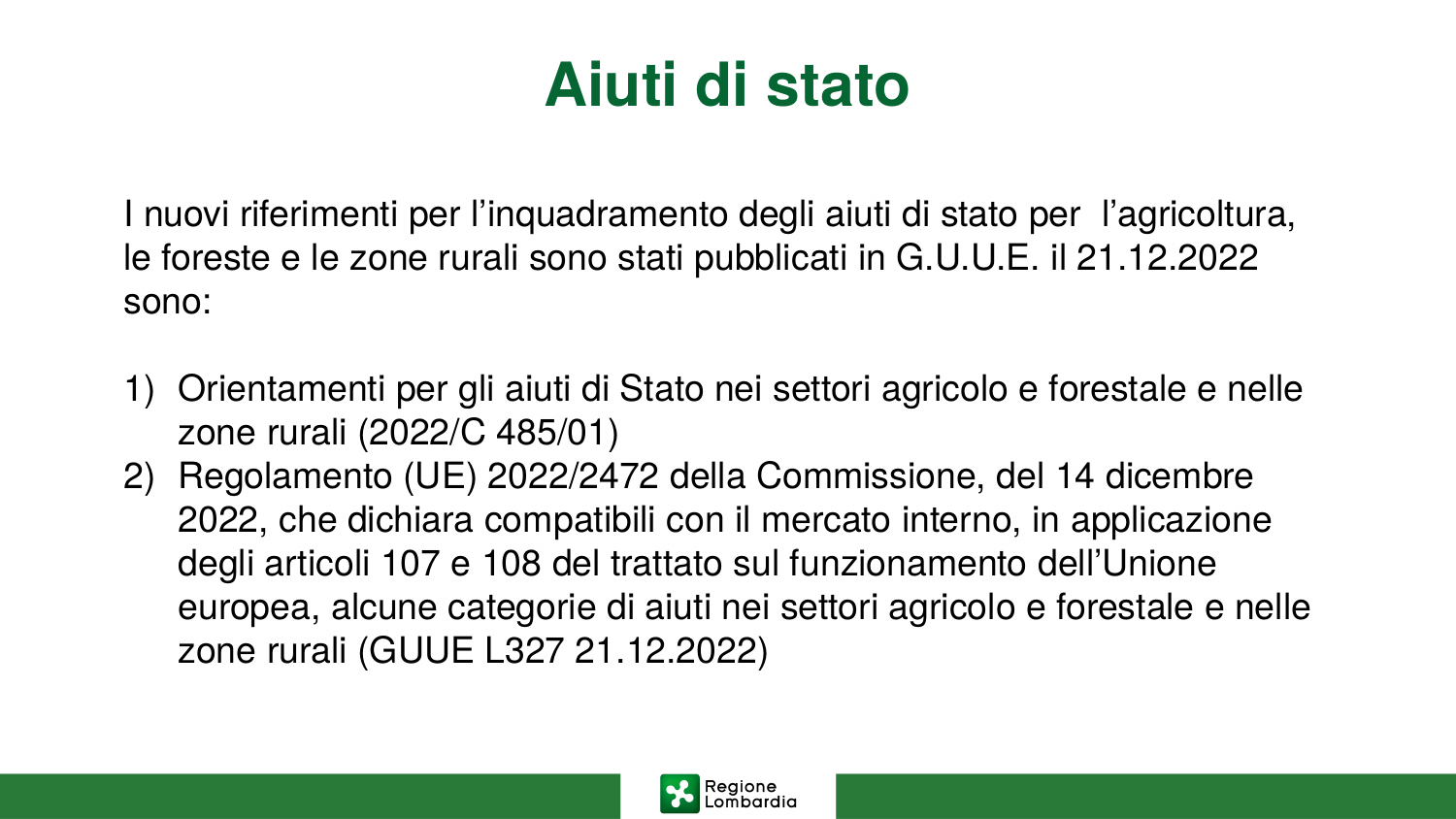

# Aiuti di stato
I nuovi riferimenti per l’inquadramento degli aiuti di stato per  l’agricoltura, le foreste e le zone rurali sono stati pubblicati in G.U.U.E. il 21.12.2022 sono:

Orientamenti per gli aiuti di Stato nei settori agricolo e forestale e nelle zone rurali (2022/C 485/01)
Regolamento (UE) 2022/2472 della Commissione, del 14 dicembre 2022, che dichiara compatibili con il mercato interno, in applicazione degli articoli 107 e 108 del trattato sul funzionamento dell’Unione europea, alcune categorie di aiuti nei settori agricolo e forestale e nelle zone rurali (GUUE L327 21.12.2022)